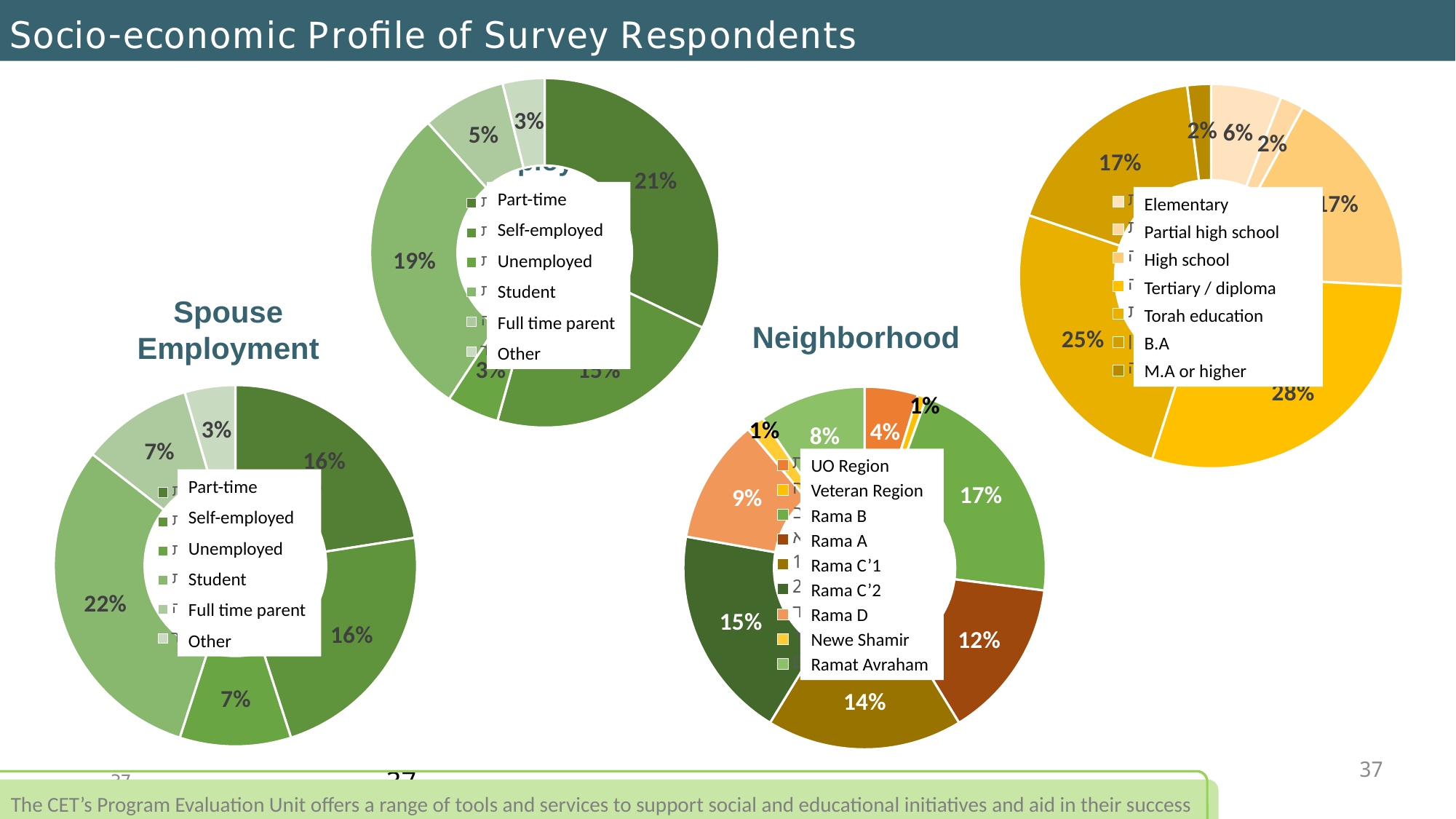

Socio-economic Profile of Survey Respondents

### Chart

| Category |  |
|---|---|
| שכיר/ה במשרה חלקית | 0.2129032258064516 |
| עצמאי/ת | 0.14838709677419354 |
| בחל"ת או מובטל/ת | 0.03225806451612903 |
| אברך/ סטודנט/ית | 0.1935483870967742 |
| הורה במשרה מלאה | 0.05161290322580645 |
| אחר | 0.025806451612903226 |

### Chart

| Category |  |
|---|---|
| יסודית | 0.05806451612903226 |
| תיכונית חלקית | 0.01935483870967742 |
| תיכונית מלאה | 0.17419354838709677 |
| על תיכונית - לימודי תעודה | 0.2838709677419355 |
| השכלה תורנית | 0.24516129032258063 |
| תואר ראשון | 0.17419354838709677 |
| תואר שני ומעלה | 0.01935483870967742 |
Employment
Education
Part-time
Self-employed
Unemployed
Student
Full time parent
Other
Elementary
Partial high school
High school
Tertiary / diploma
Torah education
B.A
M.A or higher
Spouse
Employment
Neighborhood

### Chart

| Category |  |
|---|---|
| הקריה החרדית | 0.03870967741935484 |
| העיר העתיקה | 0.0064516129032258064 |
| רמת בית שמש ב | 0.17419354838709677 |
| רמת בית שמש א | 0.11612903225806452 |
| רמה ג 1 | 0.14193548387096774 |
| רמה ג 2 | 0.15483870967741936 |
| רמה ד | 0.09032258064516129 |
| נווה שמיר | 0.012903225806451613 |
| רמת אברהם | 0.07741935483870968 |

### Chart

| Category |  |
|---|---|
| שכיר/ה במשרה חלקית | 0.16129032258064516 |
| עצמאי/ת | 0.16129032258064516 |
| בחל"ת או מובטל/ת | 0.07096774193548387 |
| אברך/ סטודנט/ית | 0.21935483870967742 |
| הורה במשרה מלאה  | 0.07096774193548387 |
| אחר | 0.03225806451612903 |
UO Region
Veteran Region
Rama B
Rama A
Rama C’1
Rama C’2
Rama D
Newe Shamir
Ramat Avraham
Part-time
Self-employed
Unemployed
Student
Full time parent
Other
37
37